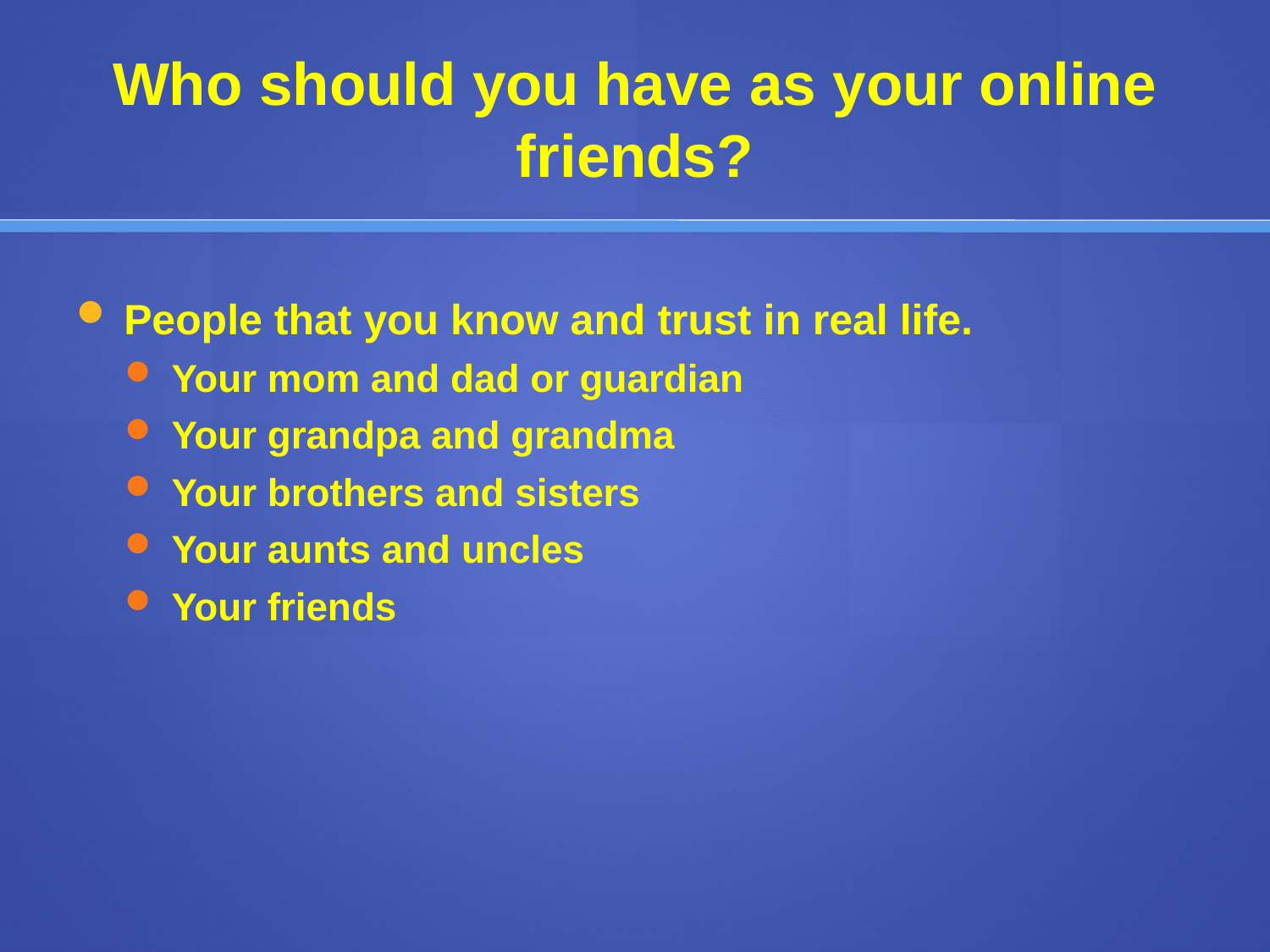

# Who should you have as your online friends?
People that you know and trust in real life.
Your mom and dad or guardian
Your grandpa and grandma
Your brothers and sisters
Your aunts and uncles
Your friends